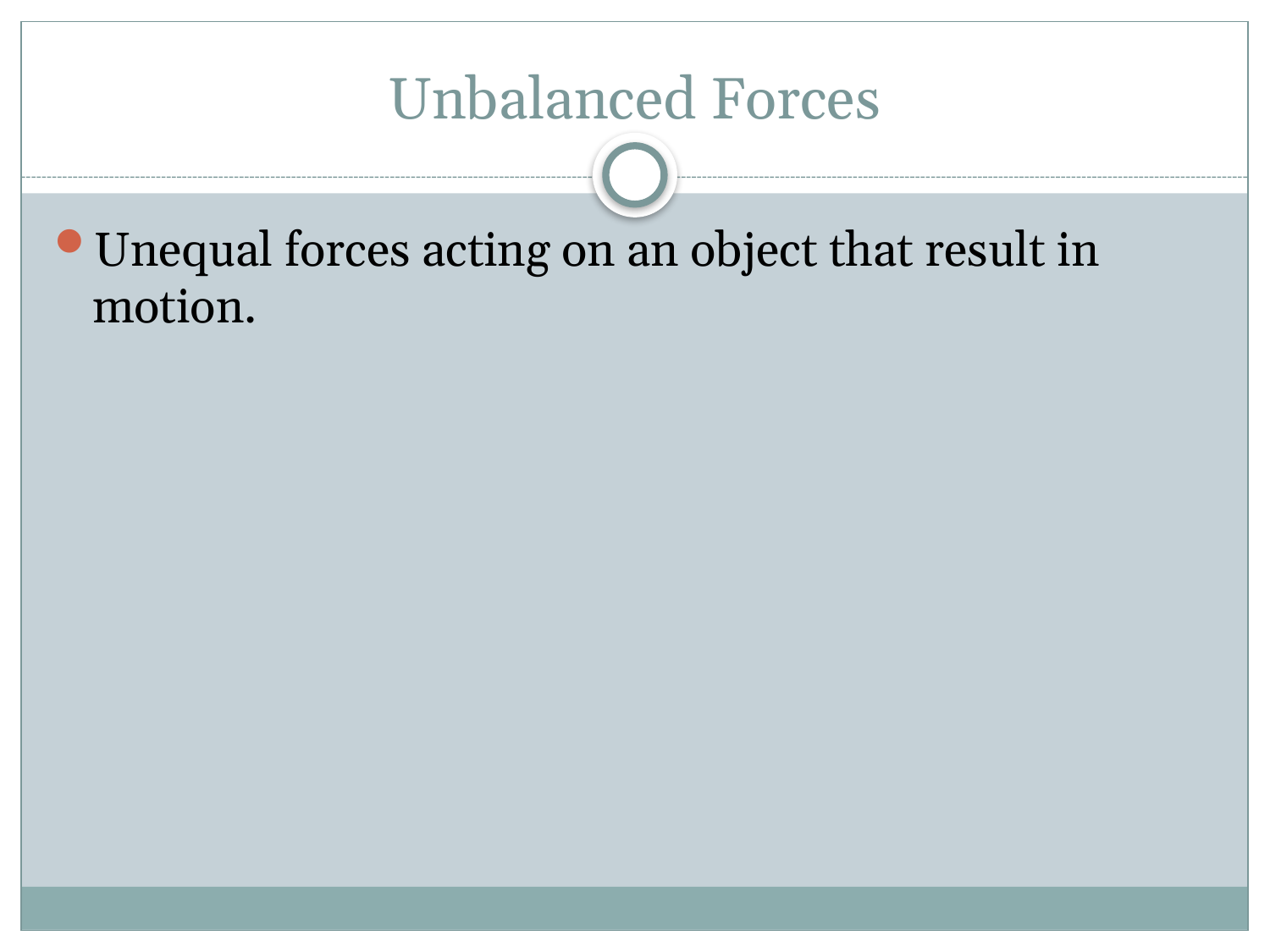

# Unbalanced Forces
Unequal forces acting on an object that result in motion.